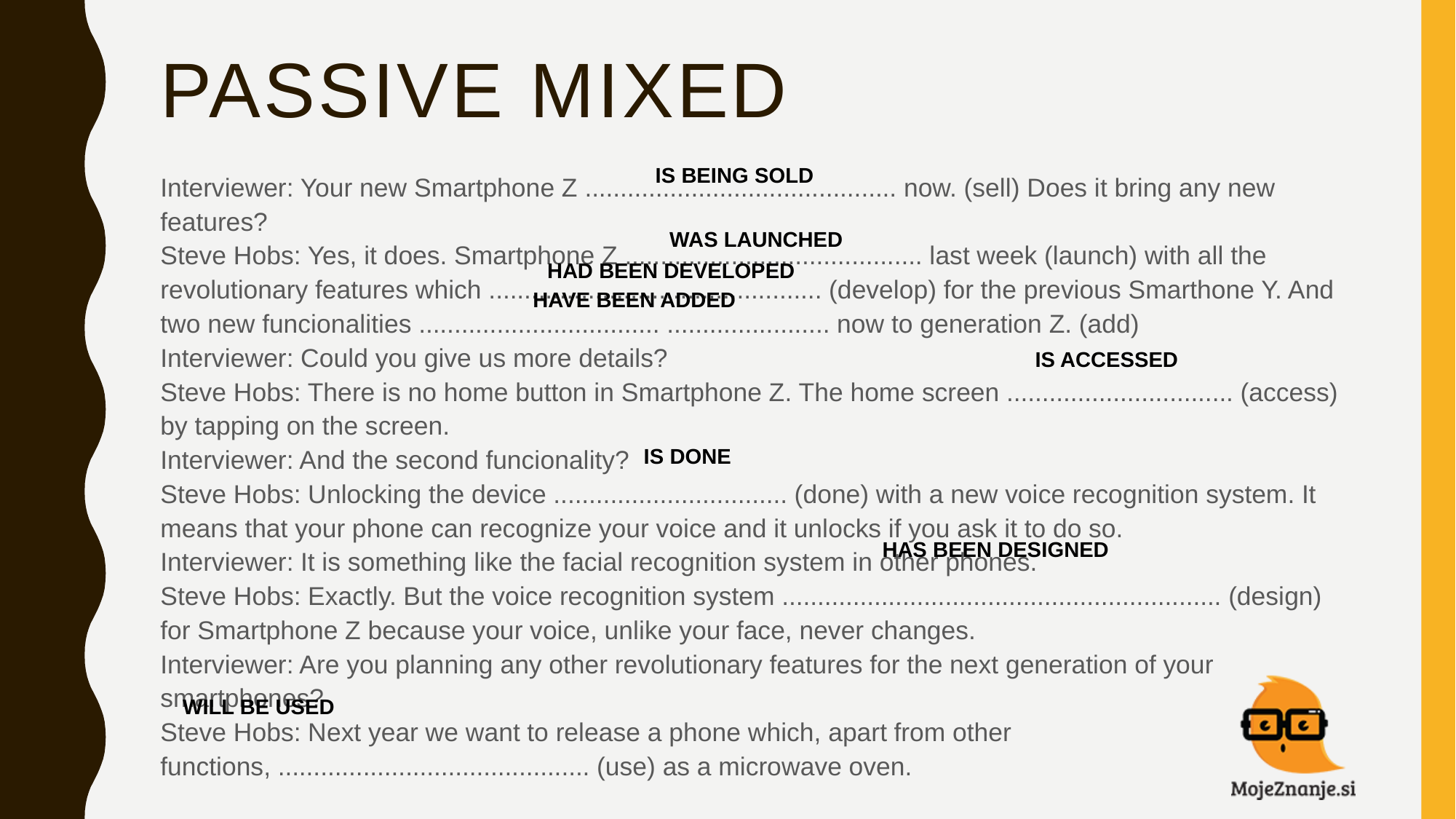

# PASSIVE MIXED
IS BEING SOLD
Interviewer: Your new Smartphone Z ............................................ now. (sell) Does it bring any new features?
Steve Hobs: Yes, it does. Smartphone Z .......................................... last week (launch) with all the revolutionary features which ............................................... (develop) for the previous Smarthone Y. And two new funcionalities .................................. ....................... now to generation Z. (add)
Interviewer: Could you give us more details?
Steve Hobs: There is no home button in Smartphone Z. The home screen ................................ (access) by tapping on the screen.
Interviewer: And the second funcionality?
Steve Hobs: Unlocking the device ................................. (done) with a new voice recognition system. It means that your phone can recognize your voice and it unlocks if you ask it to do so.
Interviewer: It is something like the facial recognition system in other phones.
Steve Hobs: Exactly. But the voice recognition system .............................................................. (design) for Smartphone Z because your voice, unlike your face, never changes.
Interviewer: Are you planning any other revolutionary features for the next generation of your smartphones?
Steve Hobs: Next year we want to release a phone which, apart from other functions, ............................................ (use) as a microwave oven.
WAS LAUNCHED
HAD BEEN DEVELOPED
HAVE BEEN ADDED
IS ACCESSED
IS DONE
HAS BEEN DESIGNED
WILL BE USED